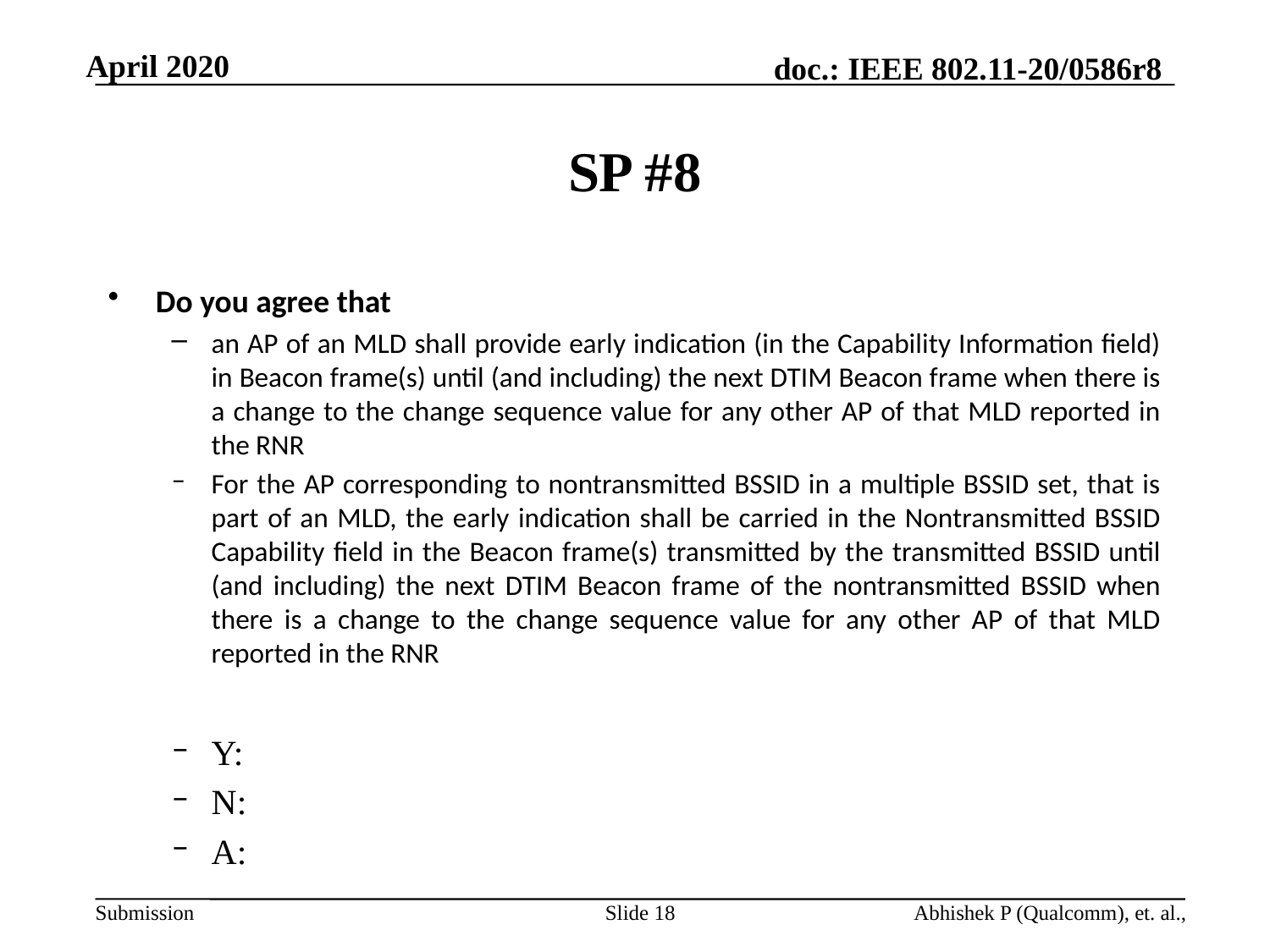

# SP #8
Do you agree that
an AP of an MLD shall provide early indication (in the Capability Information field) in Beacon frame(s) until (and including) the next DTIM Beacon frame when there is a change to the change sequence value for any other AP of that MLD reported in the RNR
For the AP corresponding to nontransmitted BSSID in a multiple BSSID set, that is part of an MLD, the early indication shall be carried in the Nontransmitted BSSID Capability field in the Beacon frame(s) transmitted by the transmitted BSSID until (and including) the next DTIM Beacon frame of the nontransmitted BSSID when there is a change to the change sequence value for any other AP of that MLD reported in the RNR

Y:
N:
A:
Slide 18
Abhishek P (Qualcomm), et. al.,